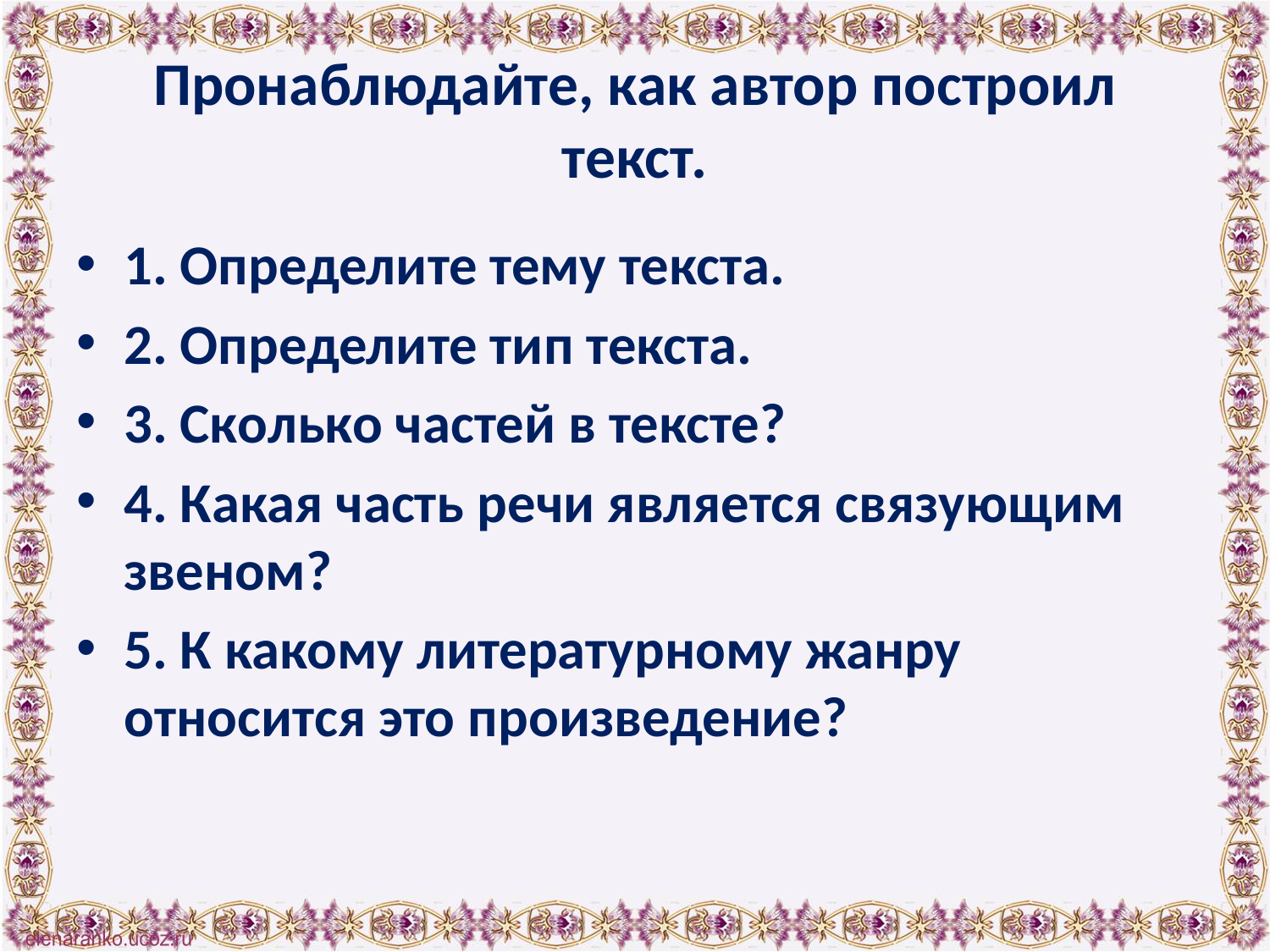

# Пронаблюдайте, как автор построил текст.
1. Определите тему текста.
2. Определите тип текста.
3. Сколько частей в тексте?
4. Какая часть речи является связующим звеном?
5. К какому литературному жанру относится это произведение?